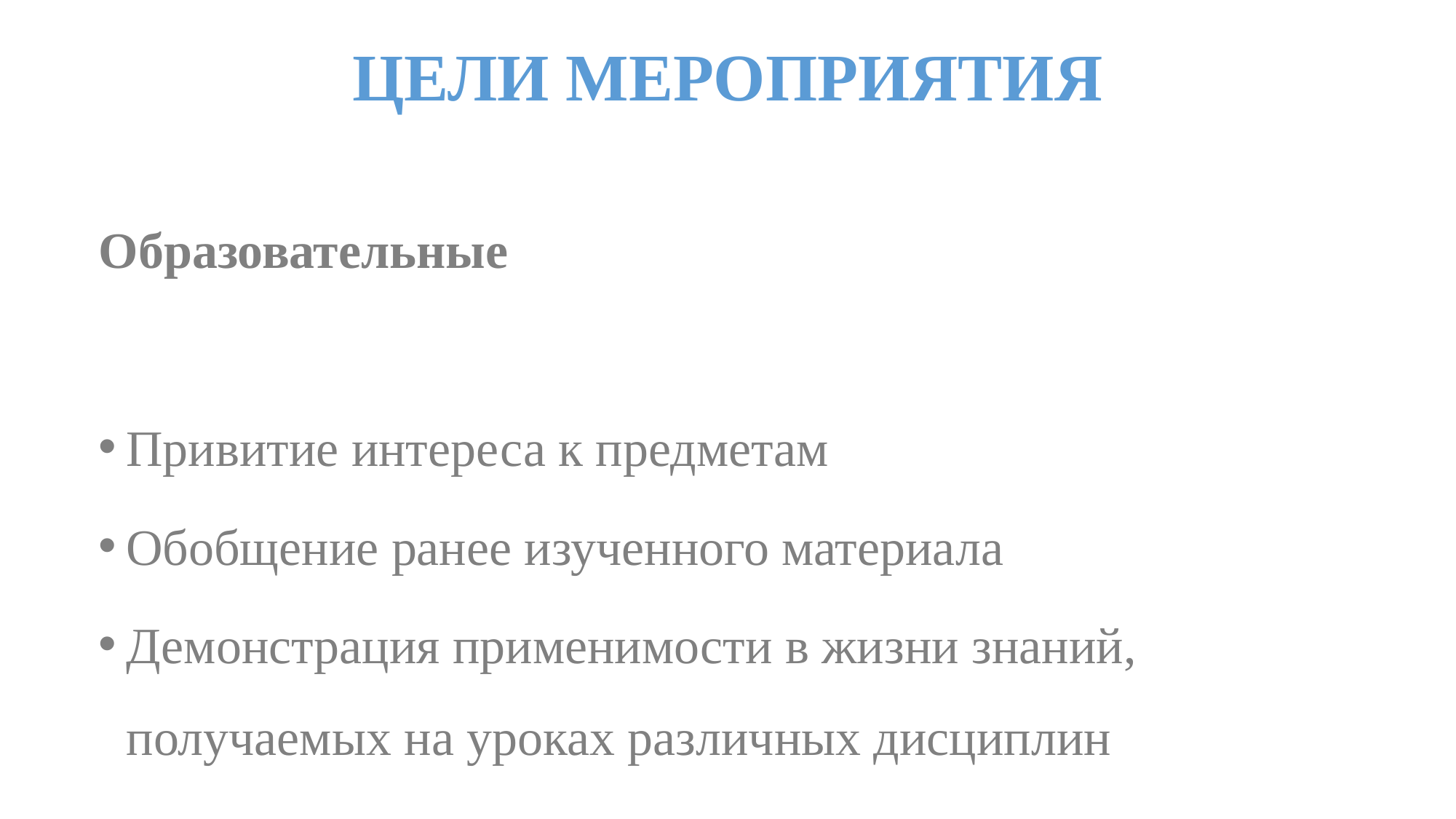

# ЦЕЛИ МЕРОПРИЯТИЯ
Образовательные

Привитие интереса к предметам
Обобщение ранее изученного материала
Демонстрация применимости в жизни знаний, получаемых на уроках различных дисциплин